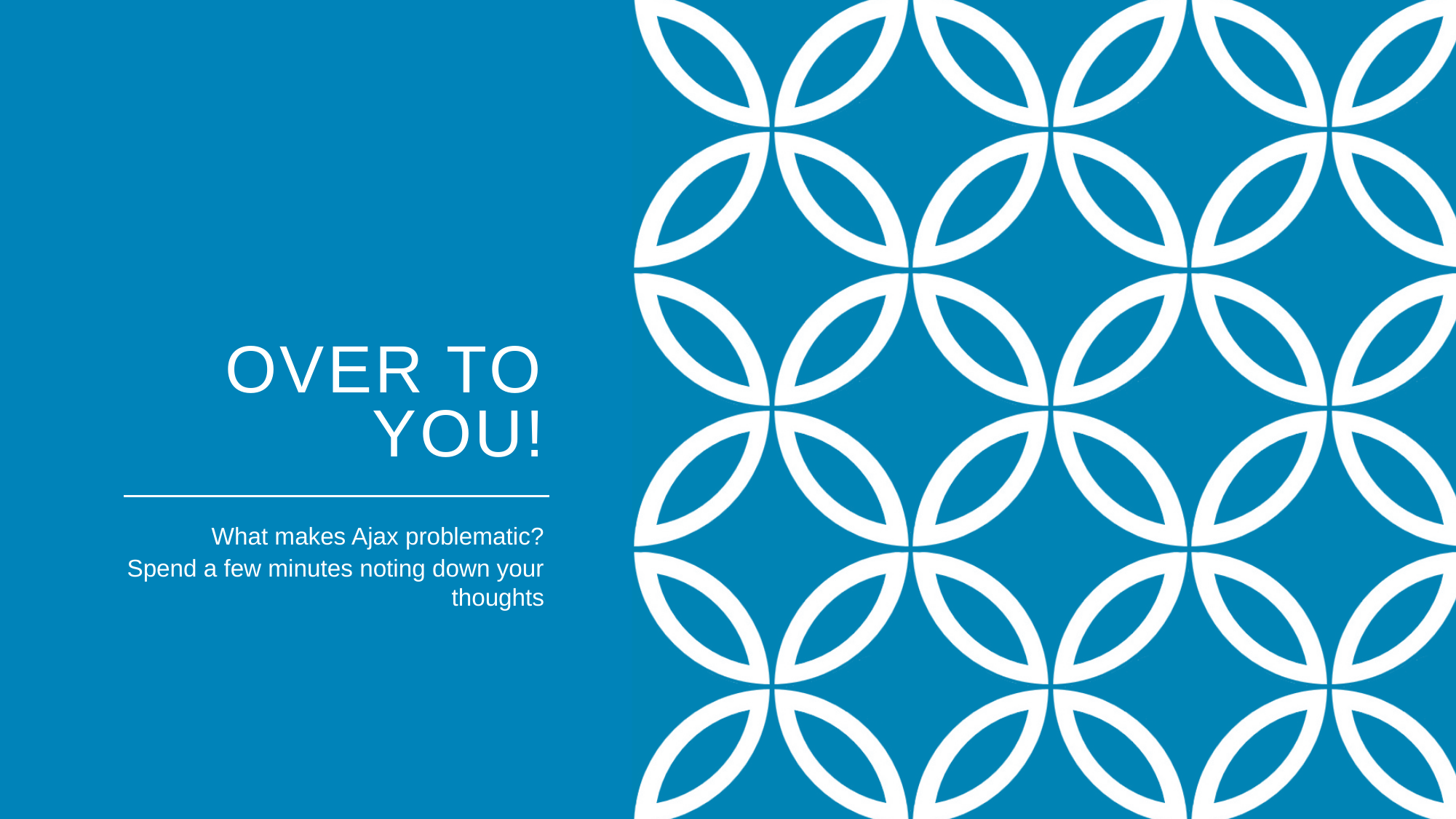

# Over to you!
What makes Ajax problematic?
Spend a few minutes noting down your thoughts